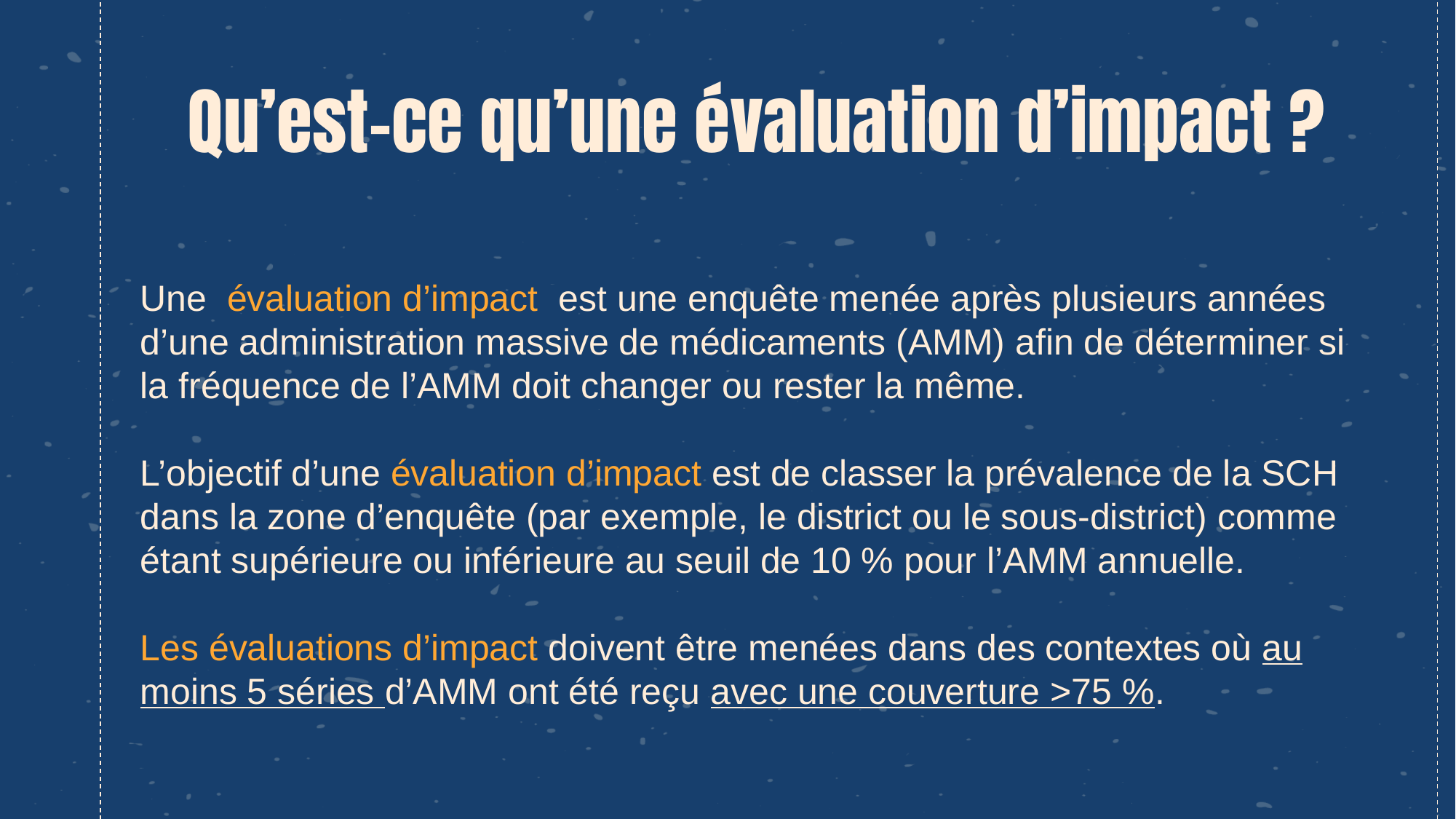

# Qu’est-ce qu’une évaluation d’impact ?
Une  évaluation d’impact  est une enquête menée après plusieurs années d’une administration massive de médicaments (AMM) afin de déterminer si la fréquence de l’AMM doit changer ou rester la même.

L’objectif d’une évaluation d’impact est de classer la prévalence de la SCH dans la zone d’enquête (par exemple, le district ou le sous-district) comme étant supérieure ou inférieure au seuil de 10 % pour l’AMM annuelle.

Les évaluations d’impact doivent être menées dans des contextes où au moins 5 séries d’AMM ont été reçu avec une couverture >75 %.